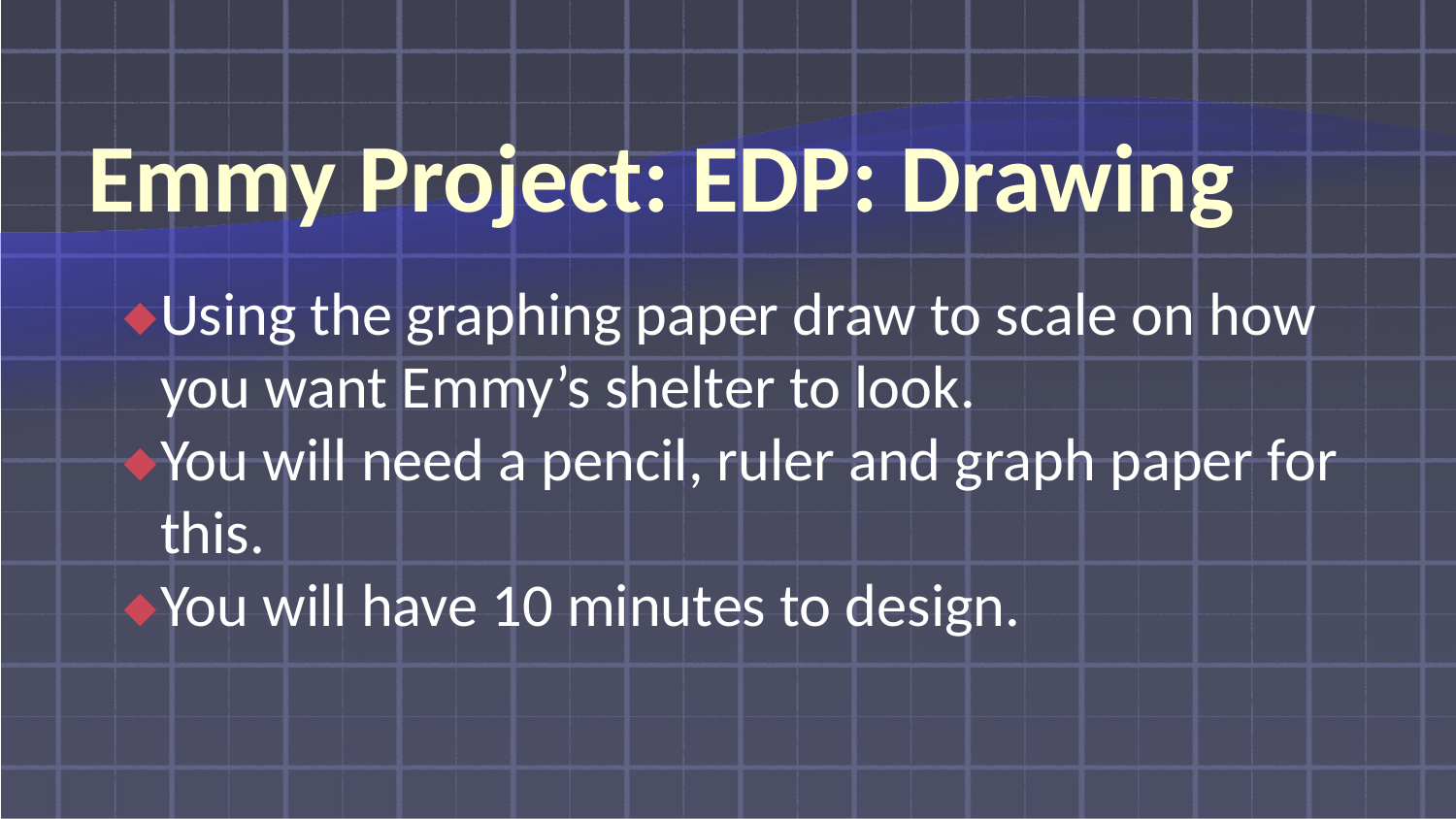

# Emmy Project: EDP: Drawing
Using the graphing paper draw to scale on how you want Emmy’s shelter to look.
You will need a pencil, ruler and graph paper for this.
You will have 10 minutes to design.